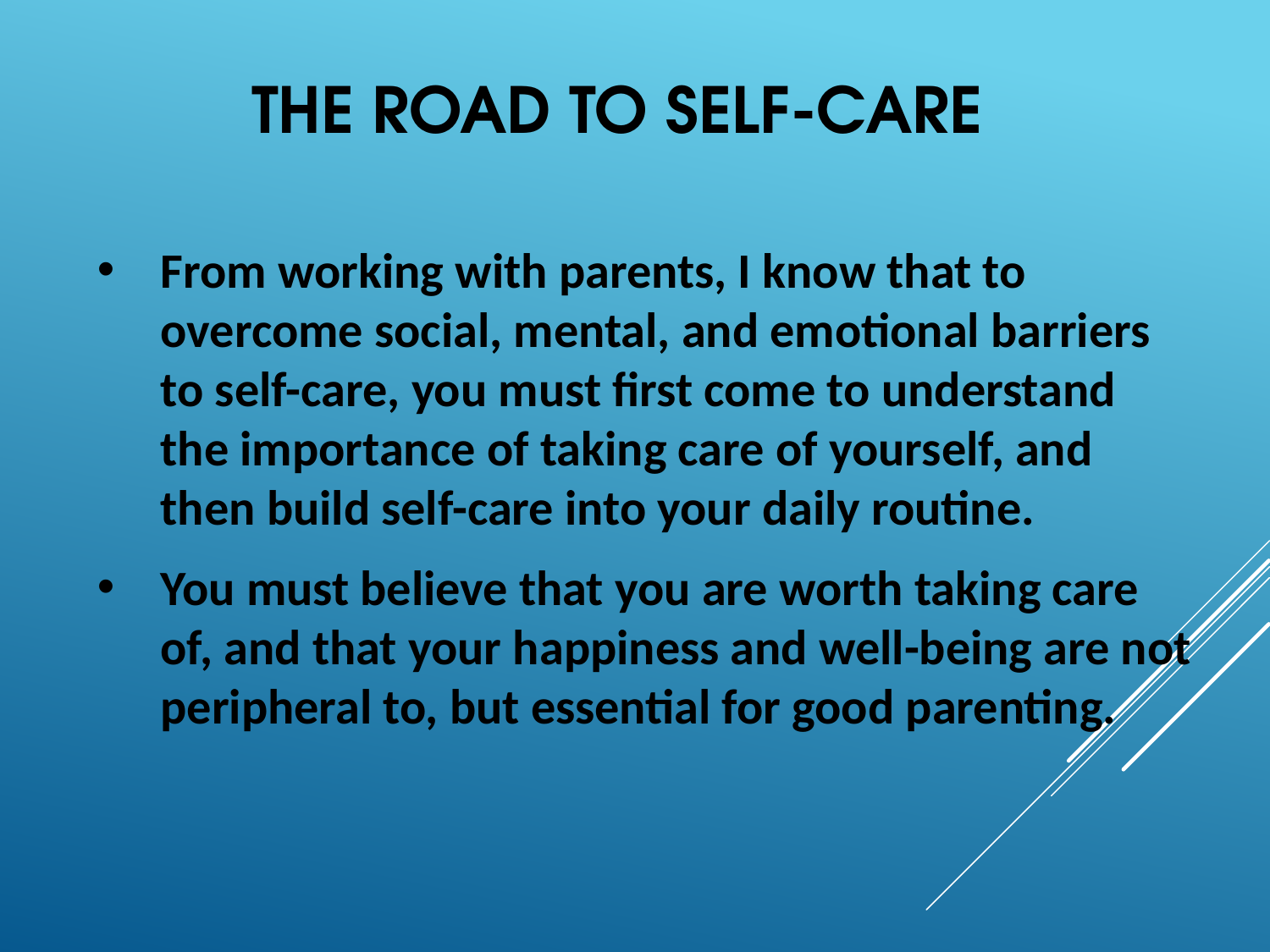

THE ROAD TO SELF-CARE
From working with parents, I know that to overcome social, mental, and emotional barriers to self-care, you must first come to understand the importance of taking care of yourself, and then build self-care into your daily routine.
You must believe that you are worth taking care of, and that your happiness and well-being are not peripheral to, but essential for good parenting.